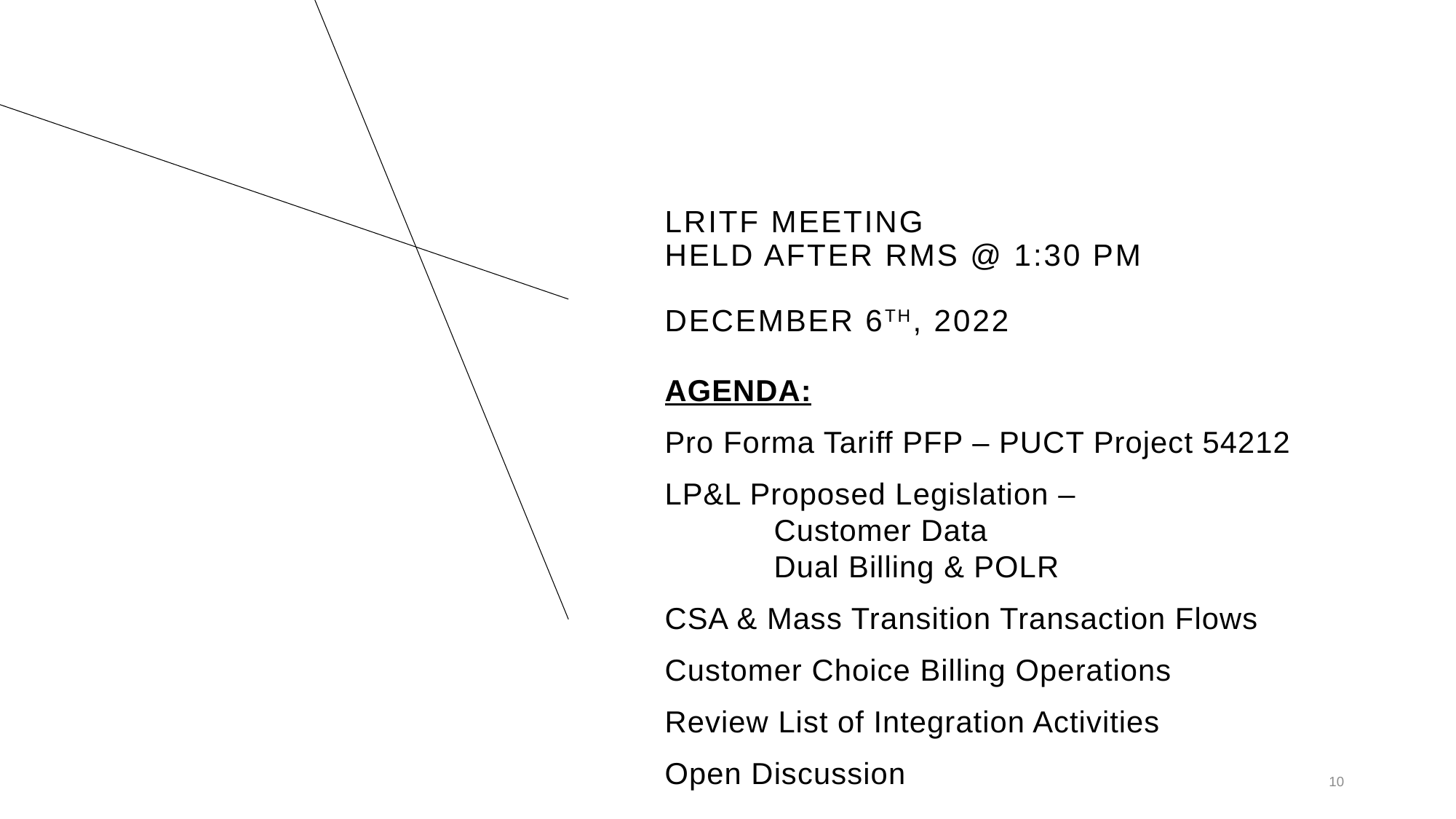

# Lritf meeting Held after RMS @ 1:30 PM December 6th, 2022
AGENDA:
Pro Forma Tariff PFP – PUCT Project 54212
LP&L Proposed Legislation –
	Customer Data
	Dual Billing & POLR
CSA & Mass Transition Transaction Flows
Customer Choice Billing Operations
Review List of Integration Activities
Open Discussion
10